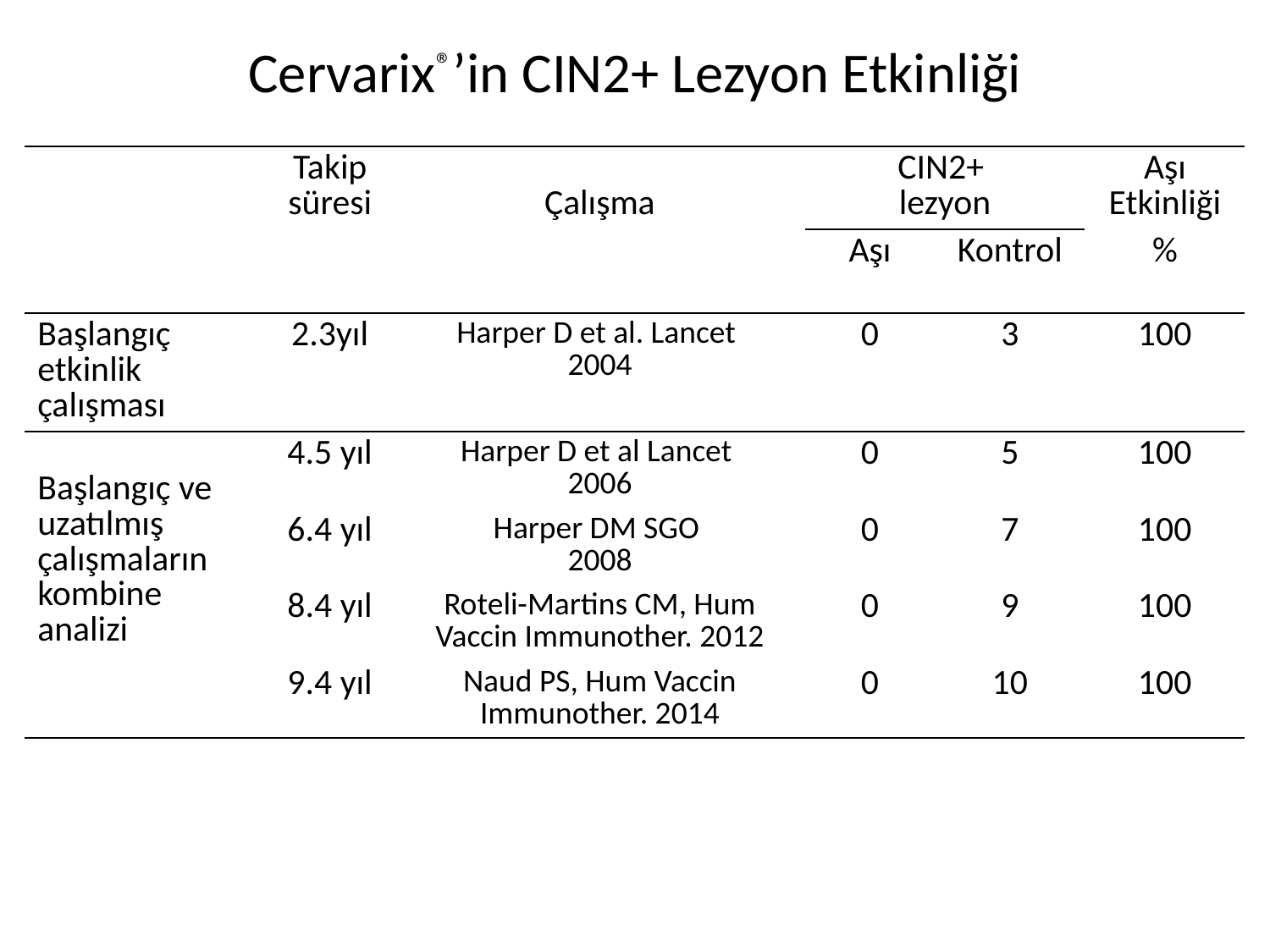

# Cervarix®’in CIN2+ Lezyon Etkinliği
|  | Takip süresi | Çalışma | CIN2+ lezyon |  | Aşı Etkinliği |
| --- | --- | --- | --- | --- | --- |
|  |  |  | Aşı | Kontrol | % |
| Başlangıç etkinlik çalışması | 2.3yıl | Harper D et al. Lancet 2004 | 0 | 3 | 100 |
| Başlangıç ve uzatılmış çalışmaların kombine analizi | 4.5 yıl | Harper D et al Lancet 2006 | 0 | 5 | 100 |
|  | 6.4 yıl | Harper DM SGO 2008 | 0 | 7 | 100 |
|  | 8.4 yıl | Roteli-Martins CM, Hum Vaccin Immunother. 2012 | 0 | 9 | 100 |
|  | 9.4 yıl | Naud PS, Hum Vaccin Immunother. 2014 | 0 | 10 | 100 |